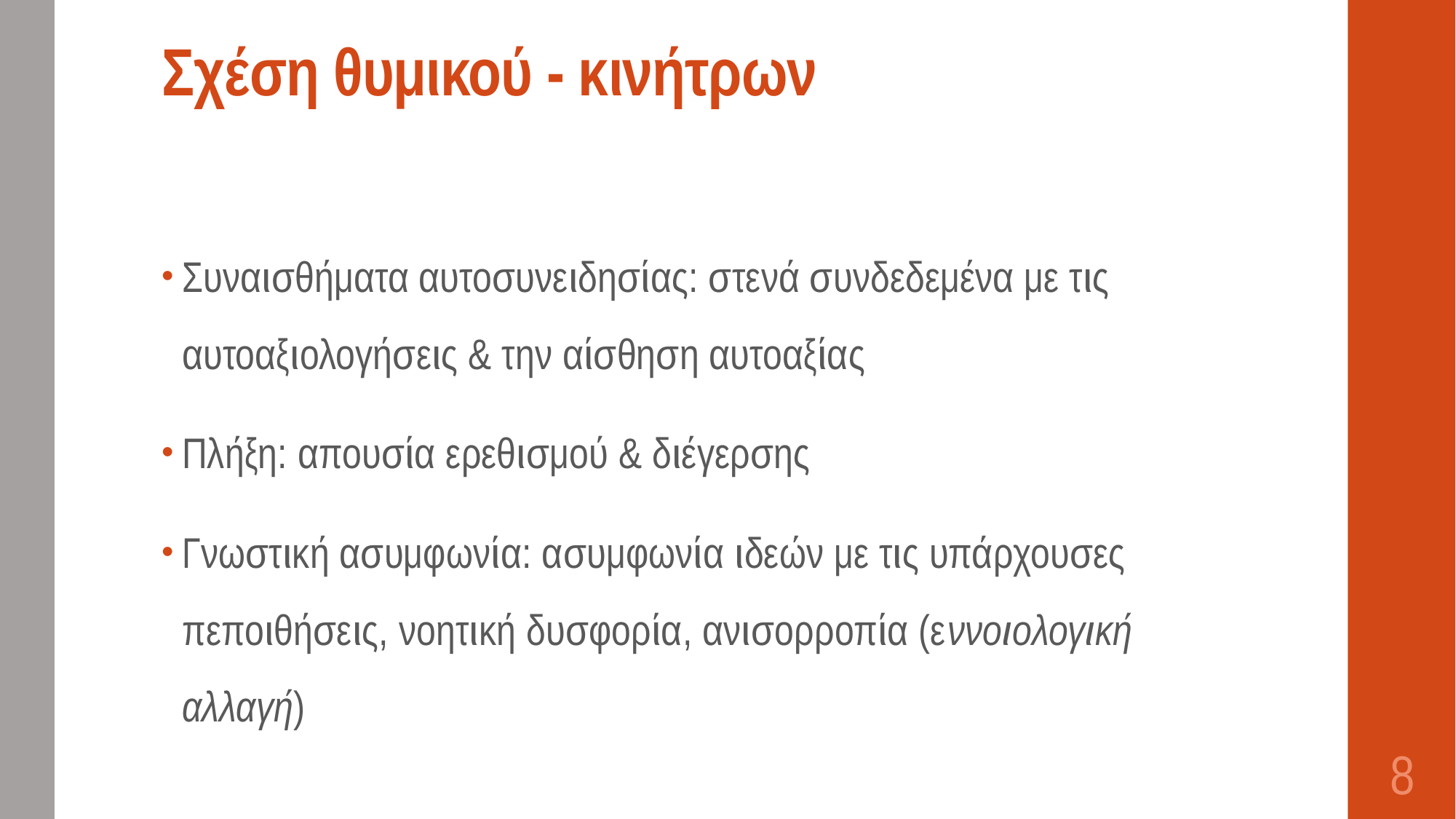

# Σχέση θυμικού - κινήτρων
Συναισθήματα αυτοσυνειδησίας: στενά συνδεδεμένα με τις αυτοαξιολογήσεις & την αίσθηση αυτοαξίας
Πλήξη: απουσία ερεθισμού & διέγερσης
Γνωστική ασυμφωνία: ασυμφωνία ιδεών με τις υπάρχουσες πεποιθήσεις, νοητική δυσφορία, ανισορροπία (εννοιολογική αλλαγή)
8